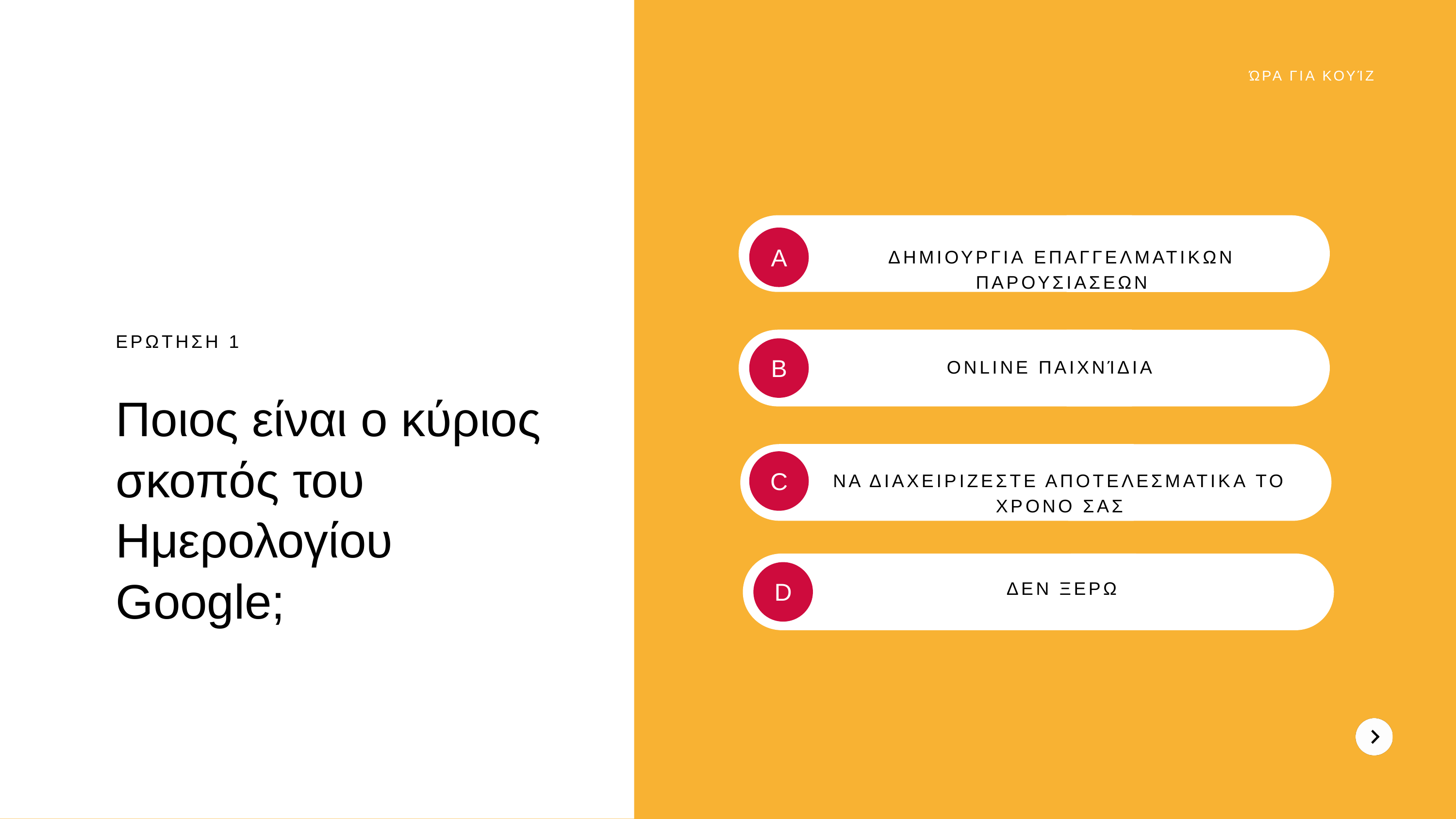

ΏΡΑ ΓΙΑ ΚΟΥΊΖ

A
ΔΗΜΙΟΥΡΓΙΑ ΕΠΑΓΓΕΛΜΑΤΙΚΩΝ ΠΑΡΟΥΣΙΑΣΕΩΝ

ΕΡΩΤΗΣΗ 1
Ποιος είναι ο κύριος σκοπός του Ημερολογίου Google;

B
ONLINE ΠΑΙΧΝΊΔΙΑ

C
ΝΑ ΔΙΑΧΕΙΡΙΖΕΣΤΕ ΑΠΟΤΕΛΕΣΜΑΤΙΚΑ ΤΟ ΧΡΟΝΟ ΣΑΣ

D
ΔΕΝ ΞΕΡΩ